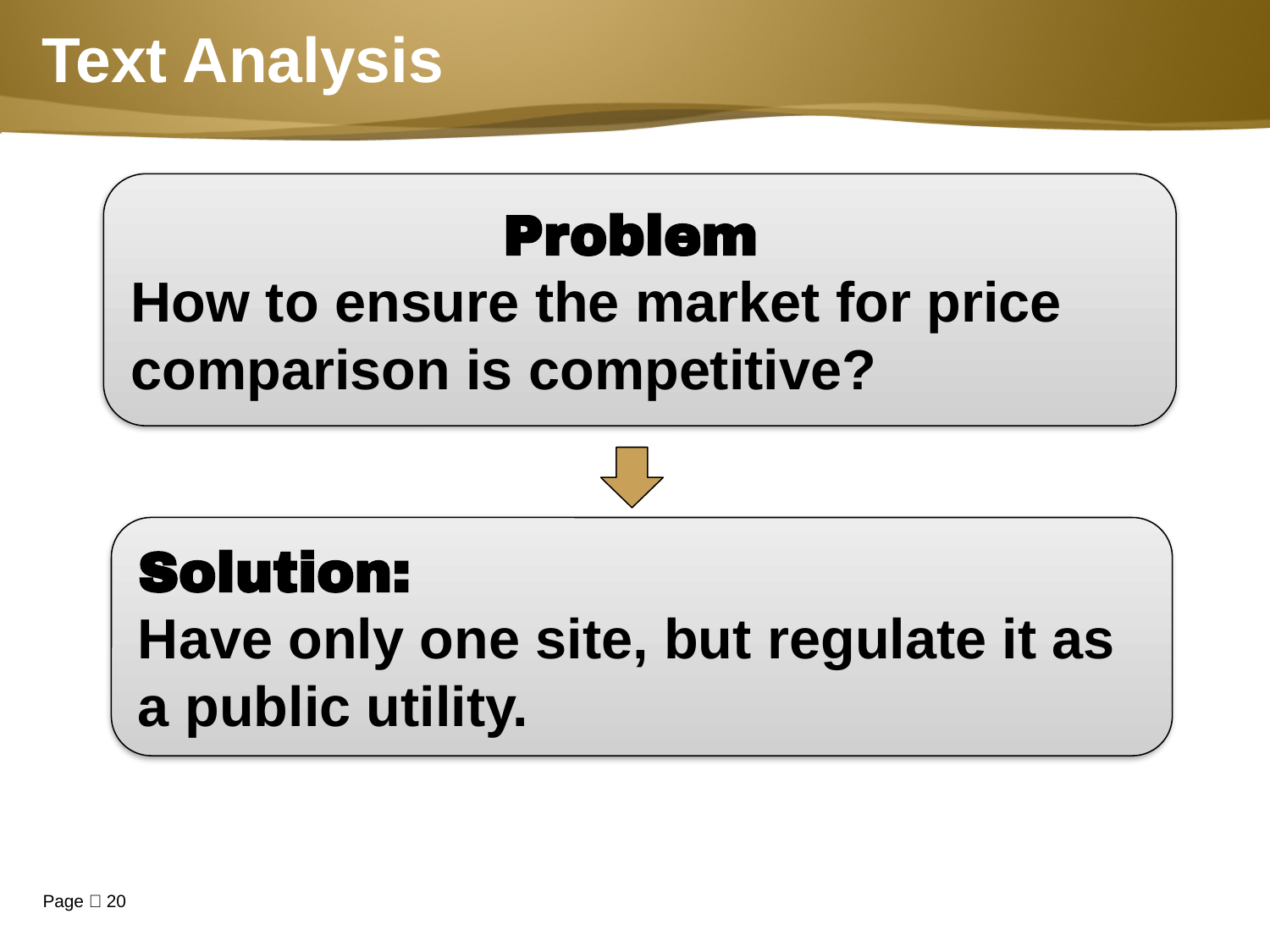

# Text Analysis
Problem
How to ensure the market for price comparison is competitive?

Solution:
Have only one site, but regulate it as a public utility.